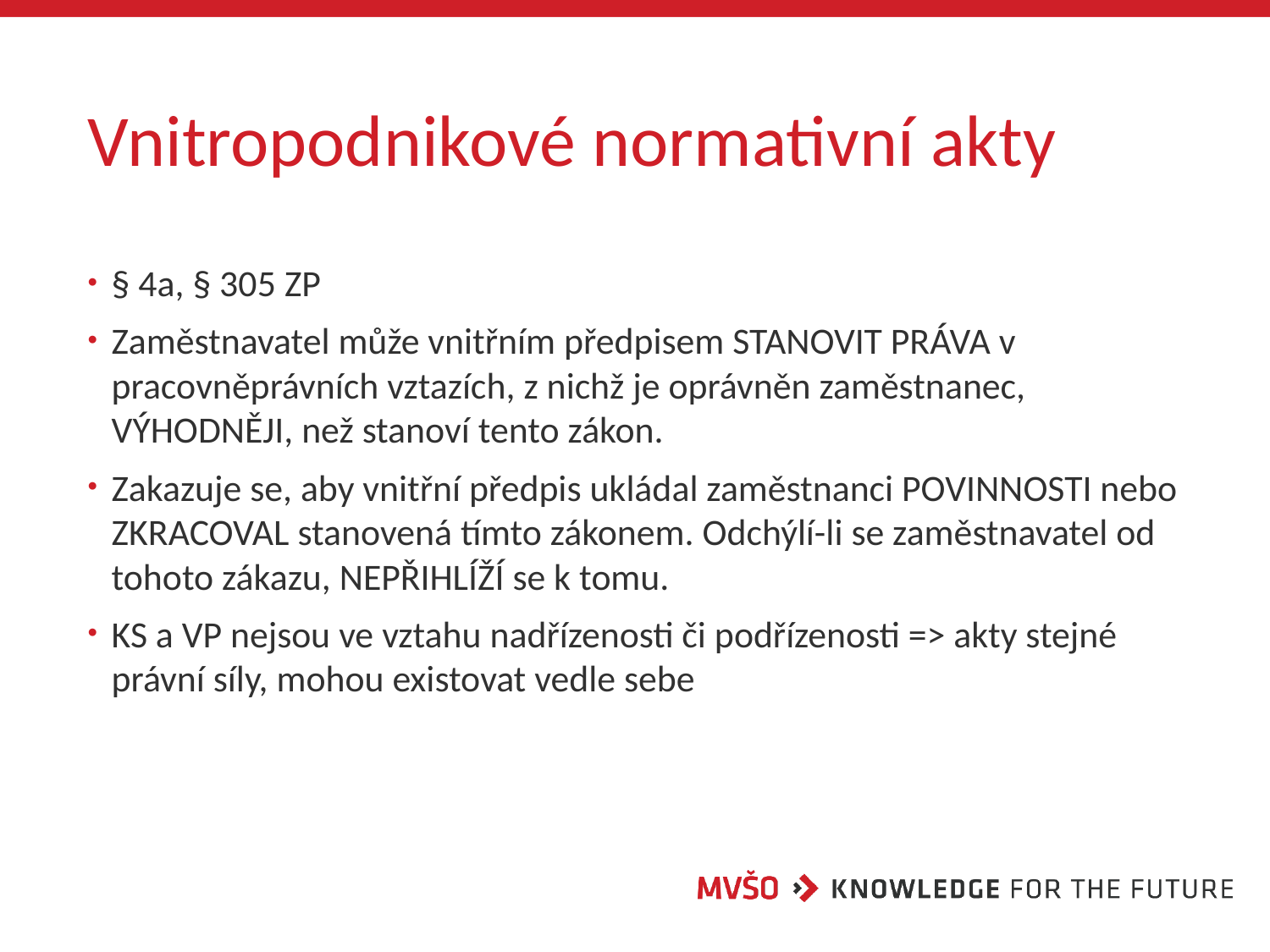

# Vnitropodnikové normativní akty
§ 4a, § 305 ZP
Zaměstnavatel může vnitřním předpisem STANOVIT PRÁVA v pracovněprávních vztazích, z nichž je oprávněn zaměstnanec, VÝHODNĚJI, než stanoví tento zákon.
Zakazuje se, aby vnitřní předpis ukládal zaměstnanci POVINNOSTI nebo ZKRACOVAL stanovená tímto zákonem. Odchýlí-li se zaměstnavatel od tohoto zákazu, NEPŘIHLÍŽÍ se k tomu.
KS a VP nejsou ve vztahu nadřízenosti či podřízenosti => akty stejné právní síly, mohou existovat vedle sebe